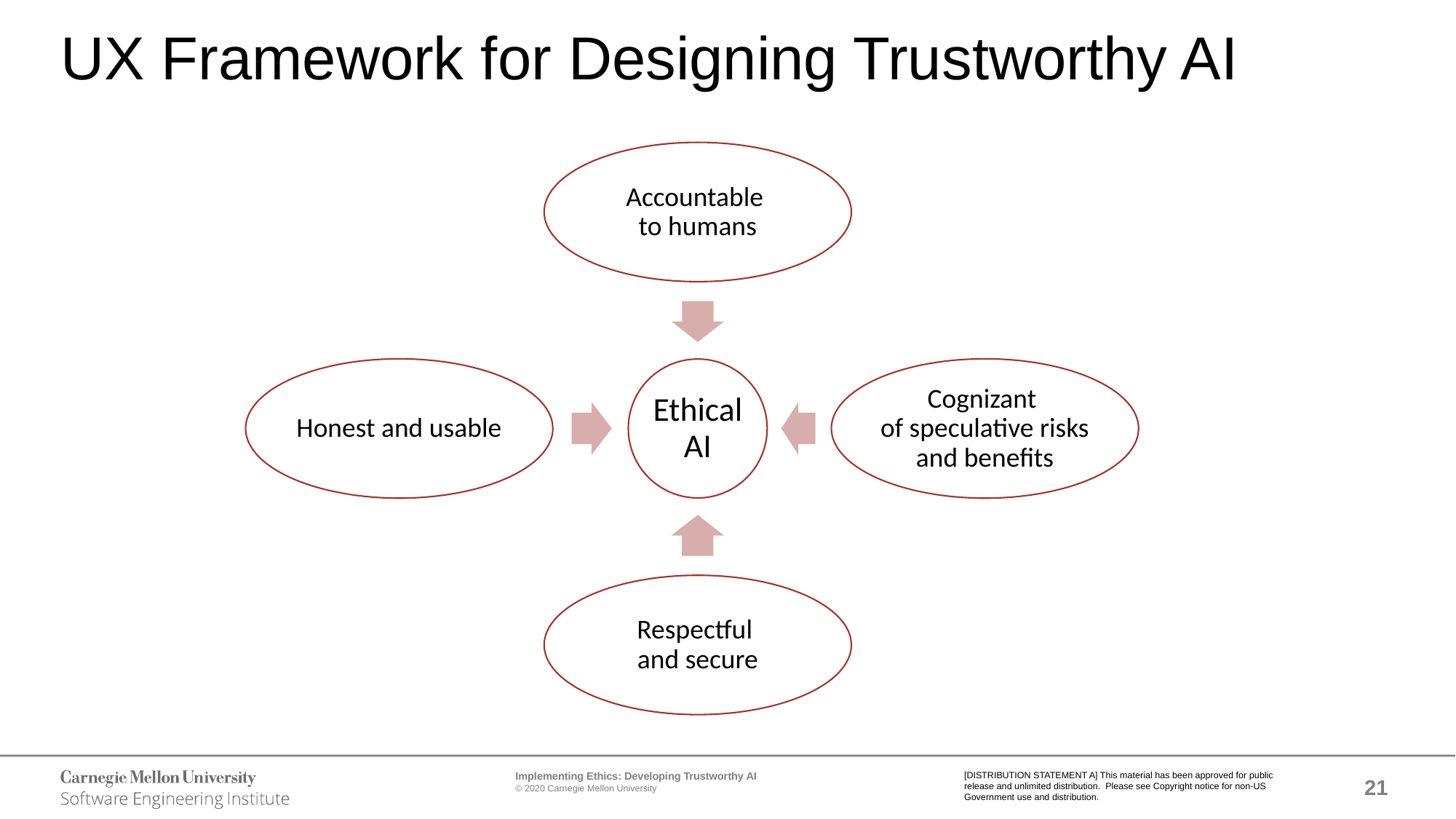

# UX Framework for Designing Trustworthy AI
Ethical AI

Accountable
to humans

Cognizant
of speculative risks and benefits

Respectful
and secure

Honest and usable